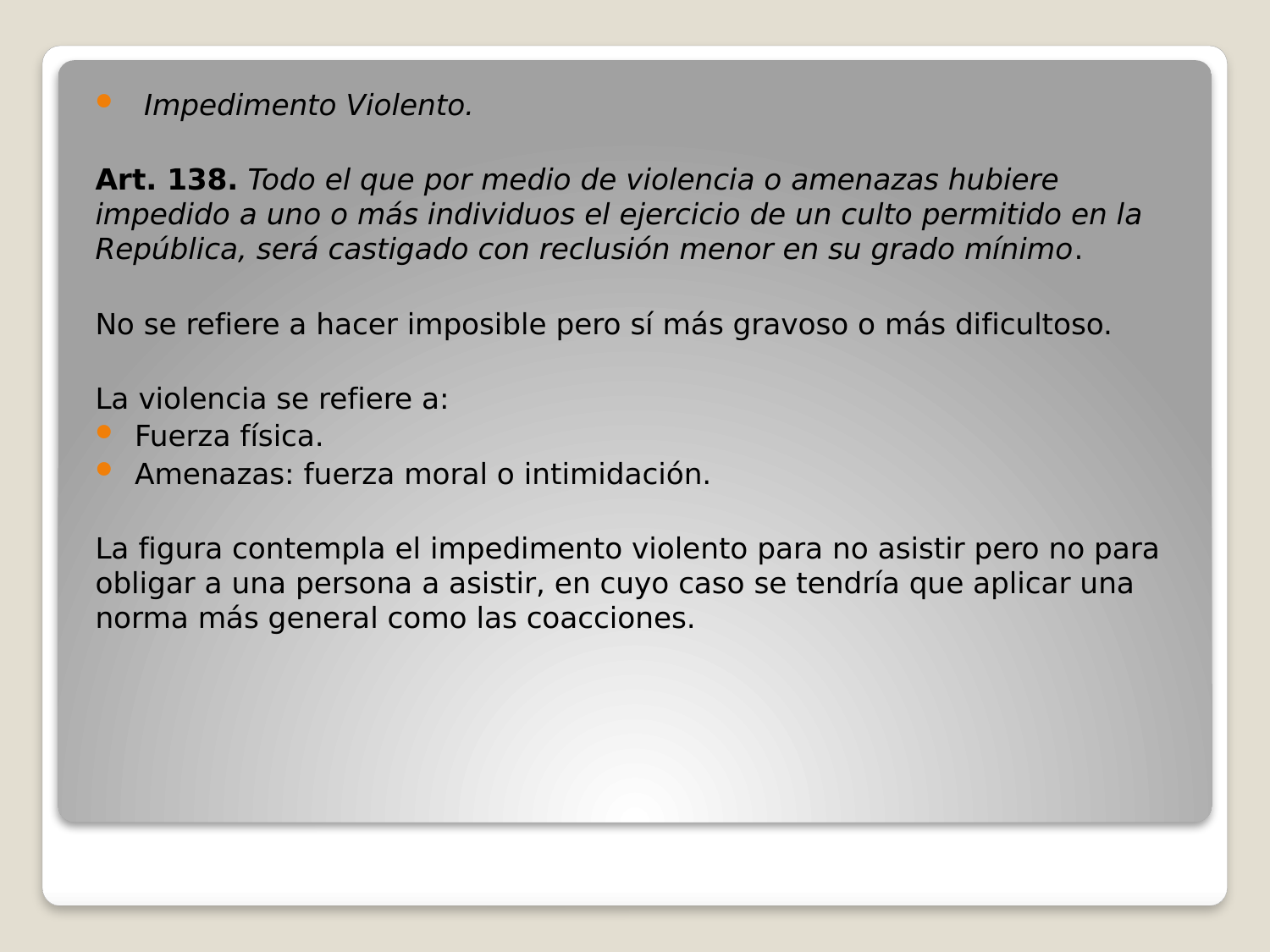

Impedimento Violento.

Art. 138. Todo el que por medio de violencia o amenazas hubiere impedido a uno o más individuos el ejercicio de un culto permitido en la República, será castigado con reclusión menor en su grado mínimo.

No se refiere a hacer imposible pero sí más gravoso o más dificultoso.

La violencia se refiere a:
Fuerza física.
Amenazas: fuerza moral o intimidación.

La figura contempla el impedimento violento para no asistir pero no para obligar a una persona a asistir, en cuyo caso se tendría que aplicar una norma más general como las coacciones.

#